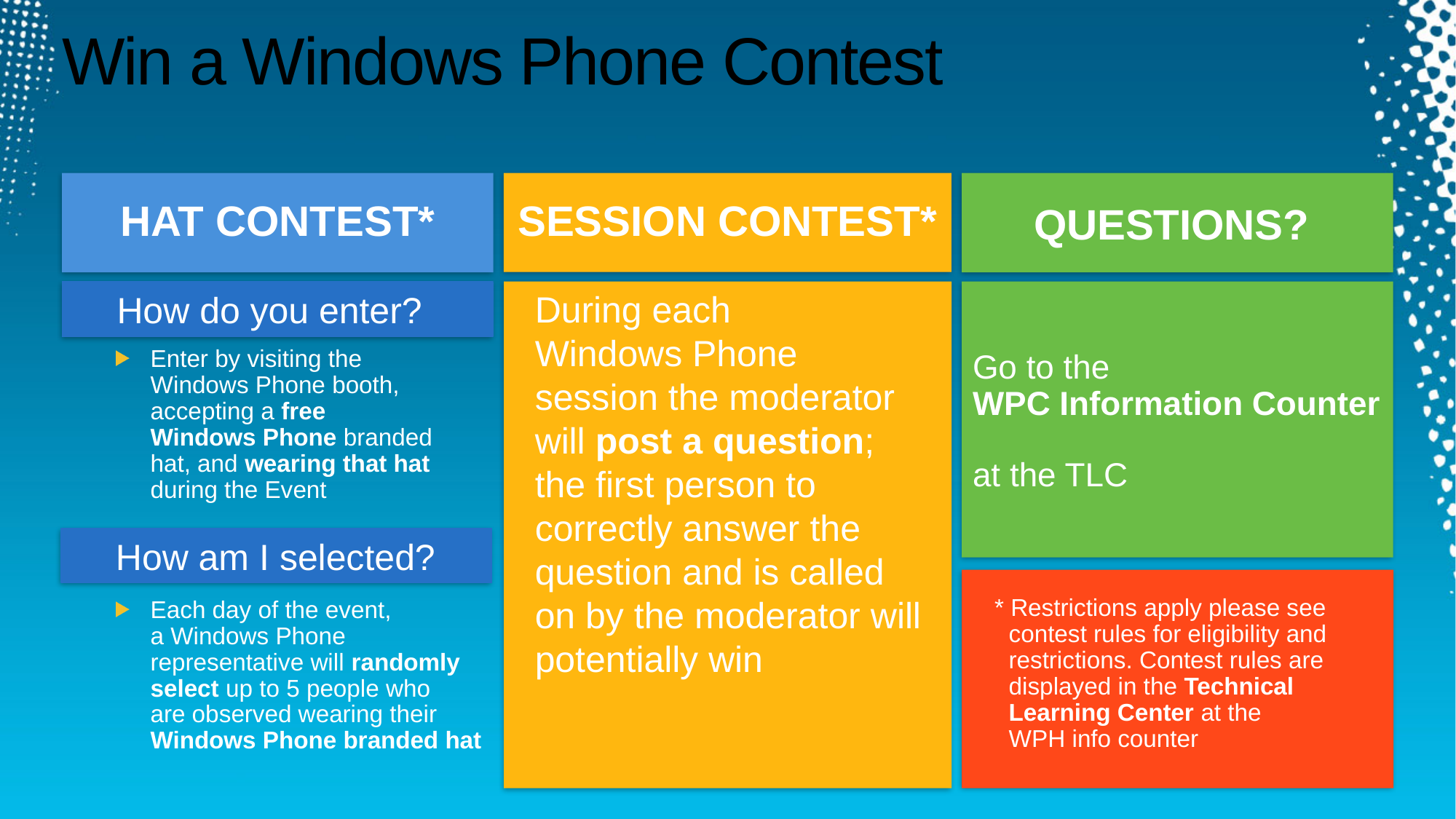

# Win a Windows Phone Contest
SESSION CONTEST*

During each
Windows Phone session the moderator will post a question;  the first person to correctly answer the question and is called on by the moderator will potentially win
HAT CONTEST*
How do you enter?
Enter by visiting the
Windows Phone booth, accepting a free
Windows Phone branded
hat, and wearing that hat during the Event
How am I selected?
Each day of the event,
a Windows Phone representative will randomly select up to 5 people who
are observed wearing their
Windows Phone branded hat
QUESTIONS?
Go to the
WPC Information Counter
at the TLC
* Restrictions apply please see contest rules for eligibility and restrictions. Contest rules are displayed in the Technical  Learning Center at the
WPH info counter